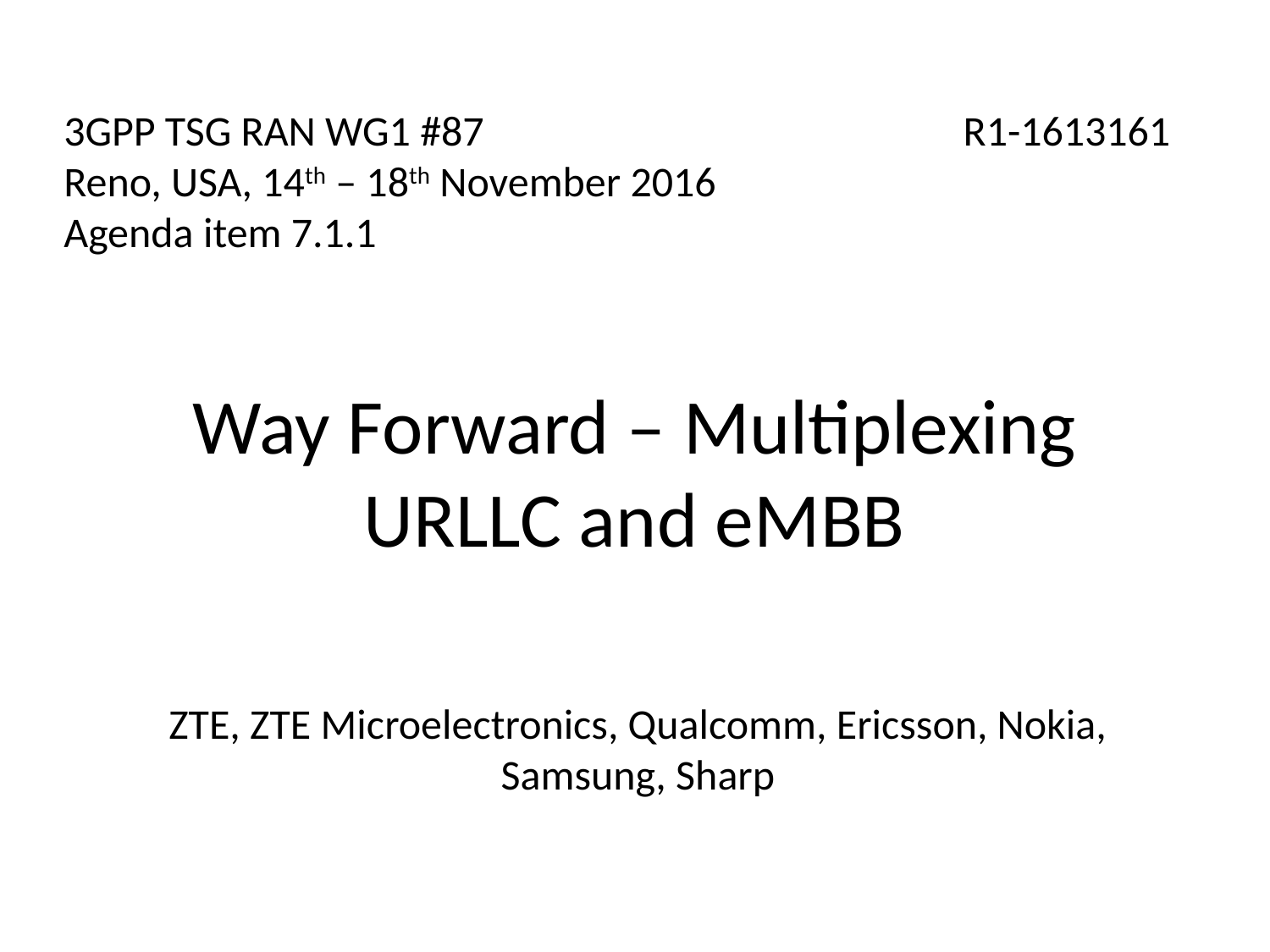

3GPP TSG RAN WG1 #87
Reno, USA, 14th – 18th November 2016
Agenda item 7.1.1
R1-1613161
Way Forward – Multiplexing URLLC and eMBB
ZTE, ZTE Microelectronics, Qualcomm, Ericsson, Nokia, Samsung, Sharp